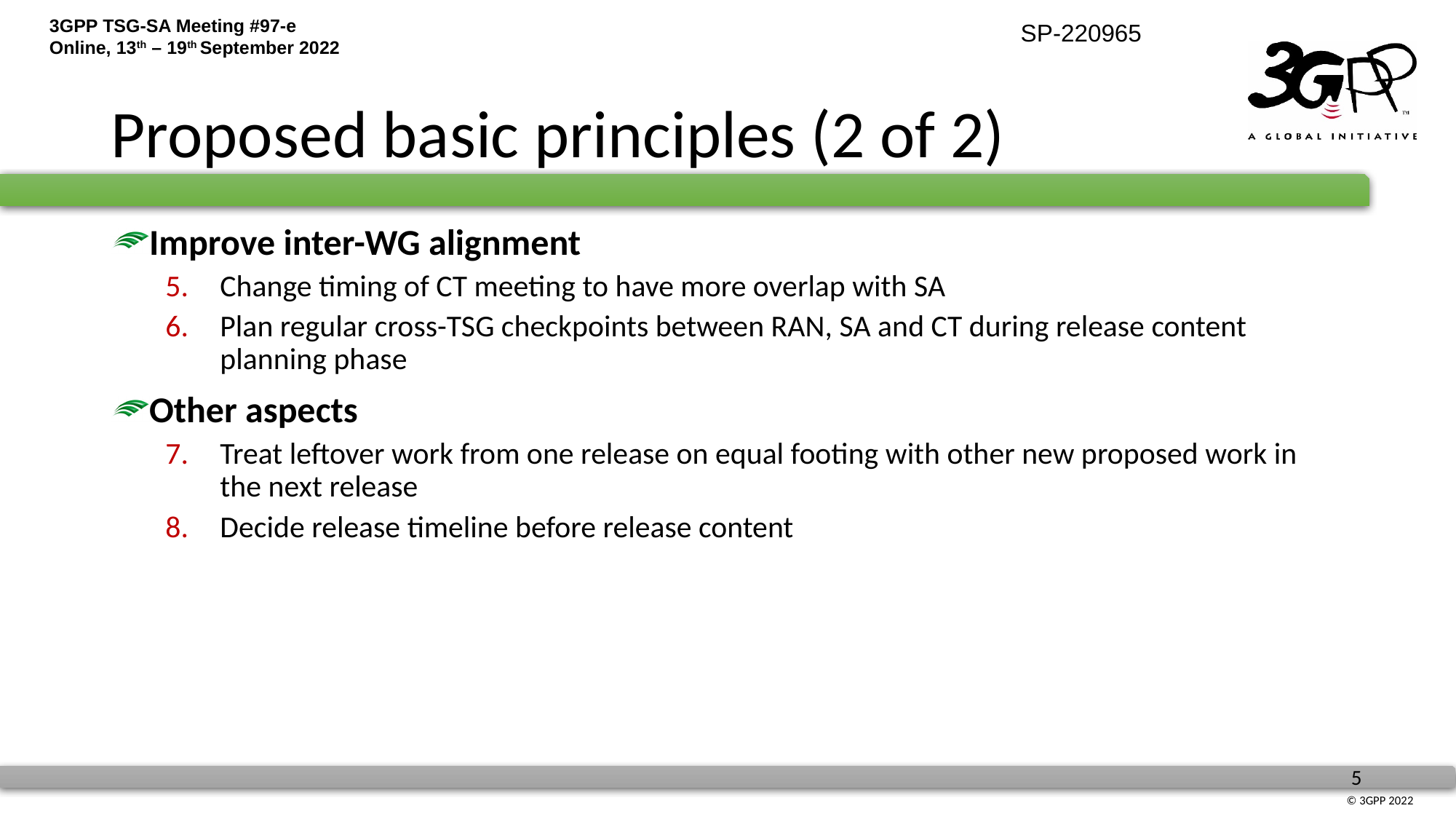

# Proposed basic principles (2 of 2)
Improve inter-WG alignment
Change timing of CT meeting to have more overlap with SA
Plan regular cross-TSG checkpoints between RAN, SA and CT during release content planning phase
Other aspects
Treat leftover work from one release on equal footing with other new proposed work in the next release
Decide release timeline before release content